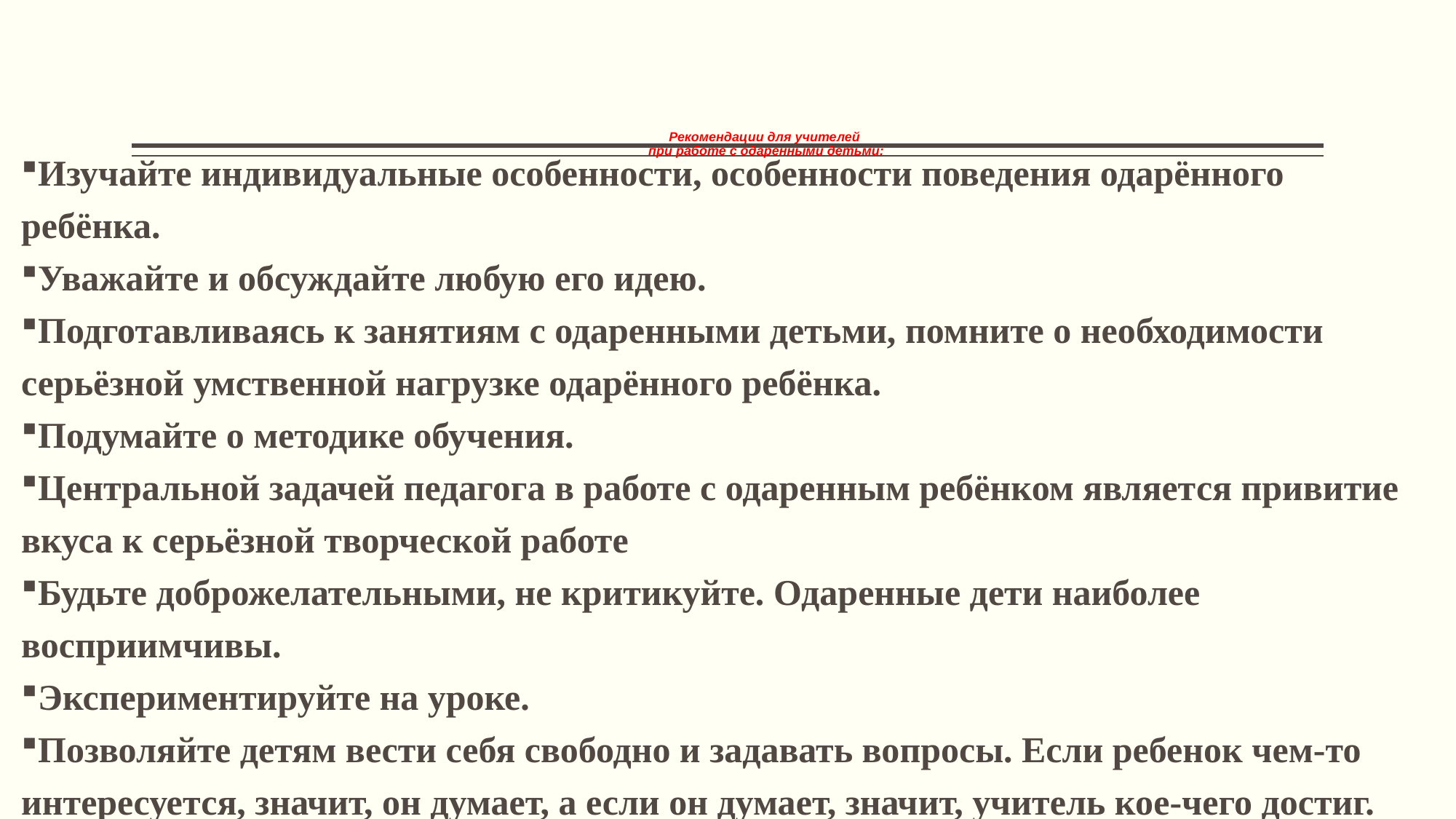

# Рекомендации для учителей при работе с одаренными детьми:

Изучайте индивидуальные особенности, особенности поведения одарённого ребёнка.
Уважайте и обсуждайте любую его идею.
Подготавливаясь к занятиям с одаренными детьми, помните о необходимости серьёзной умственной нагрузке одарённого ребёнка.
Подумайте о методике обучения.
Центральной задачей педагога в работе с одаренным ребёнком является привитие вкуса к серьёзной творческой работе
Будьте доброжелательными, не критикуйте. Одаренные дети наиболее восприимчивы.
Экспериментируйте на уроке.
Позволяйте детям вести себя свободно и задавать вопросы. Если ребенок чем-то интересуется, значит, он думает, а если он думает, значит, учитель кое-чего достиг.